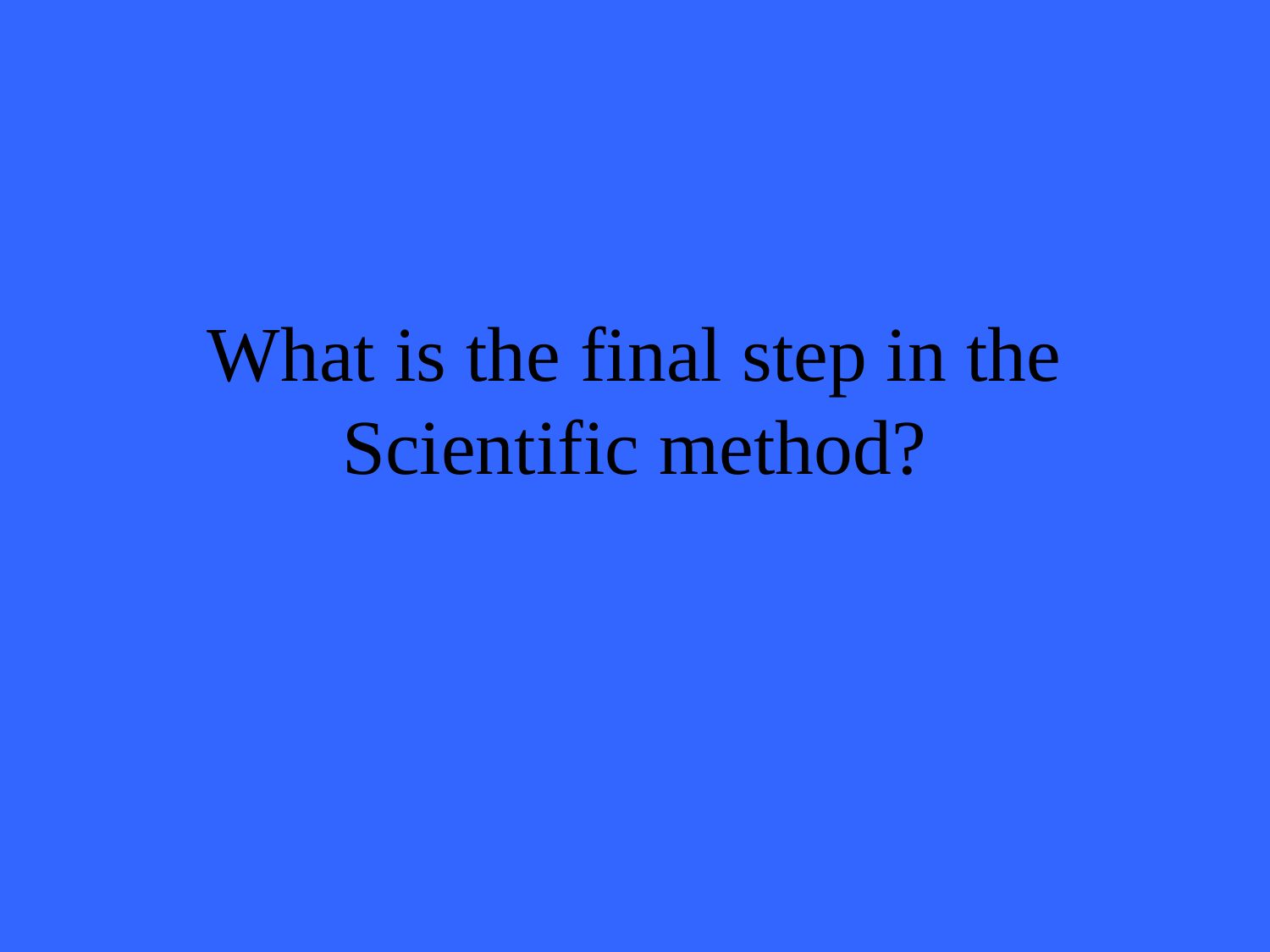

# What is the final step in the Scientific method?